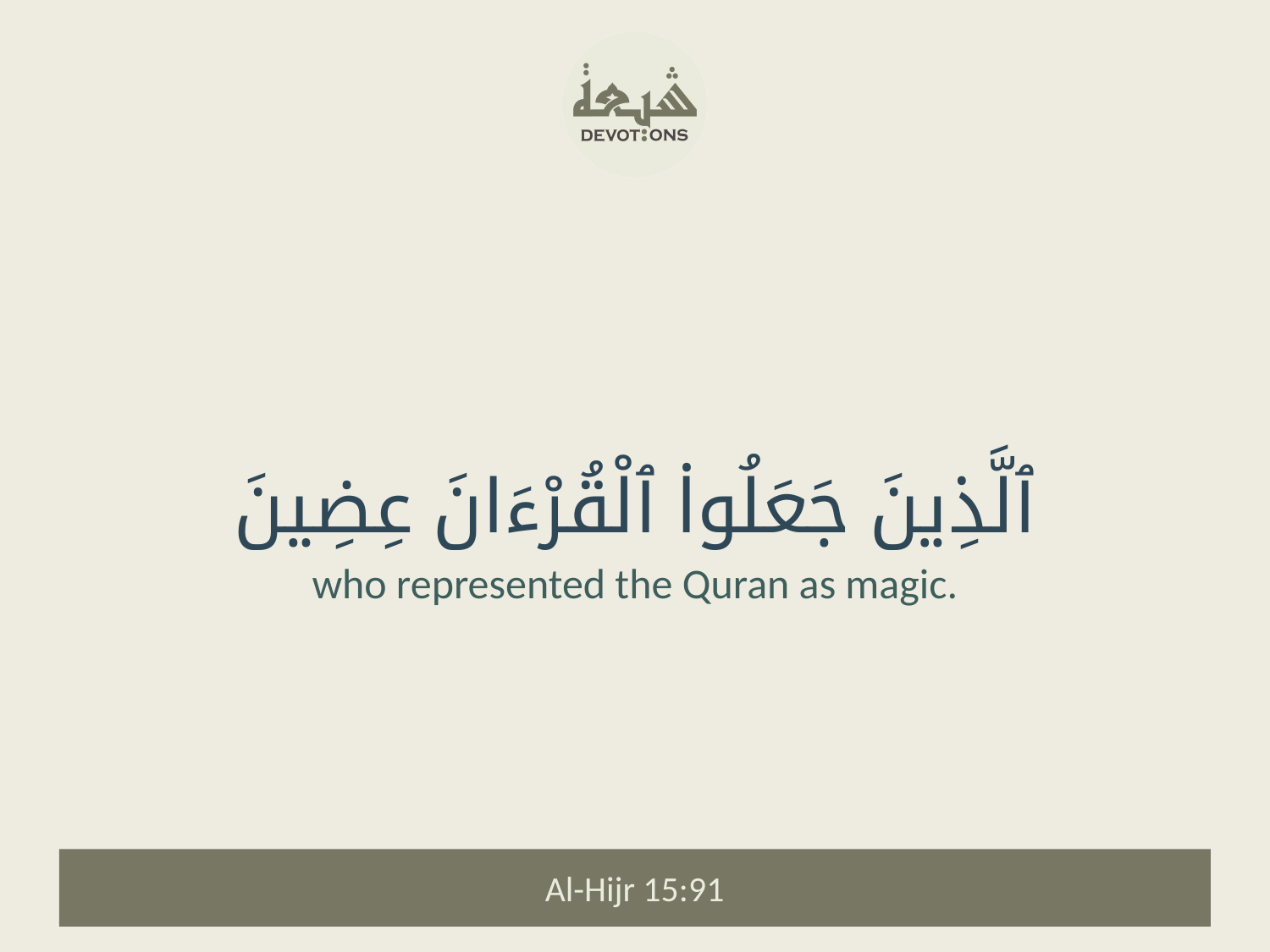

ٱلَّذِينَ جَعَلُوا۟ ٱلْقُرْءَانَ عِضِينَ
who represented the Quran as magic.
Al-Hijr 15:91